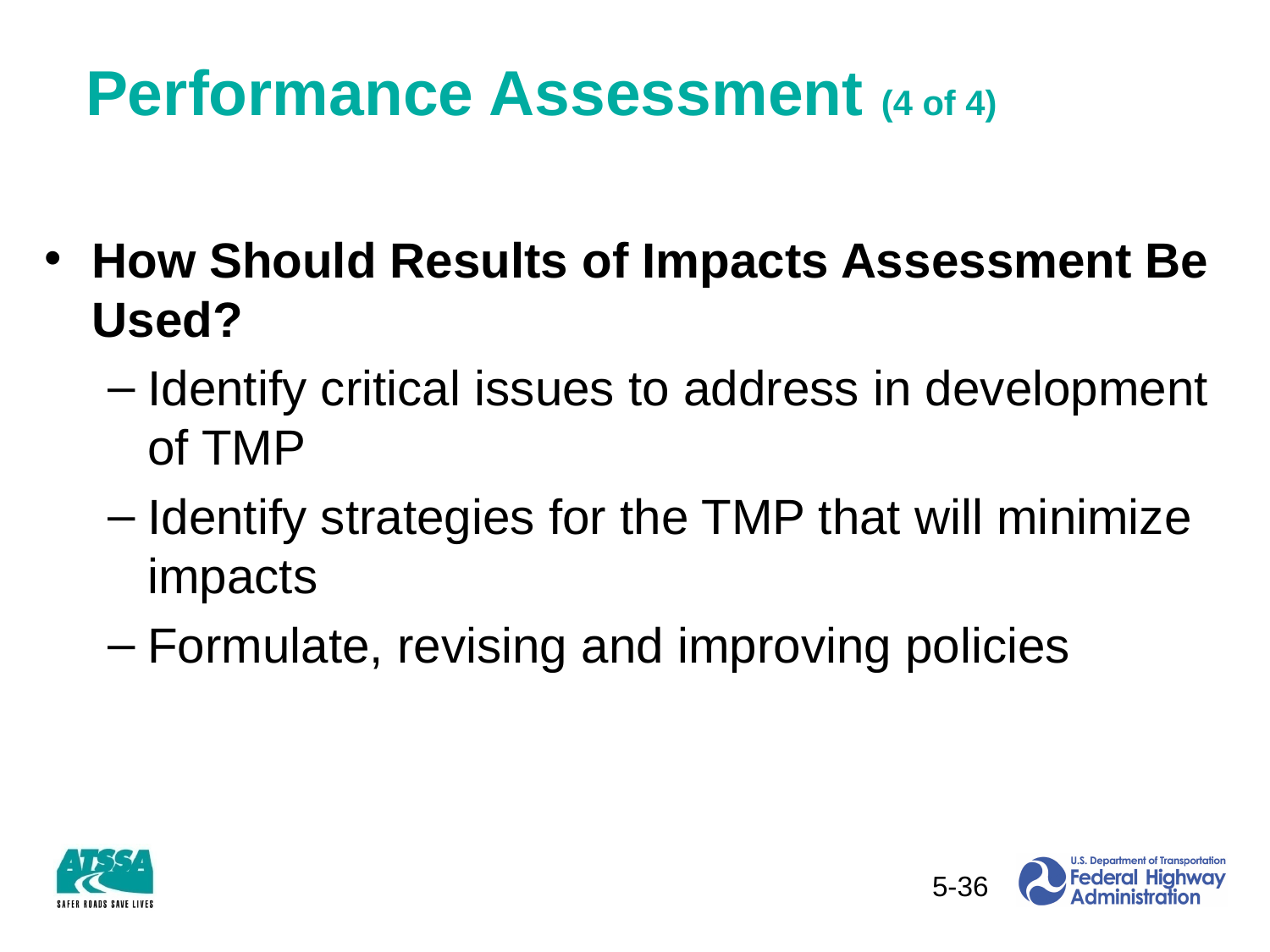

# Performance Assessment (4 of 4)
How Should Results of Impacts Assessment Be Used?
Identify critical issues to address in development of TMP
Identify strategies for the TMP that will minimize impacts
Formulate, revising and improving policies